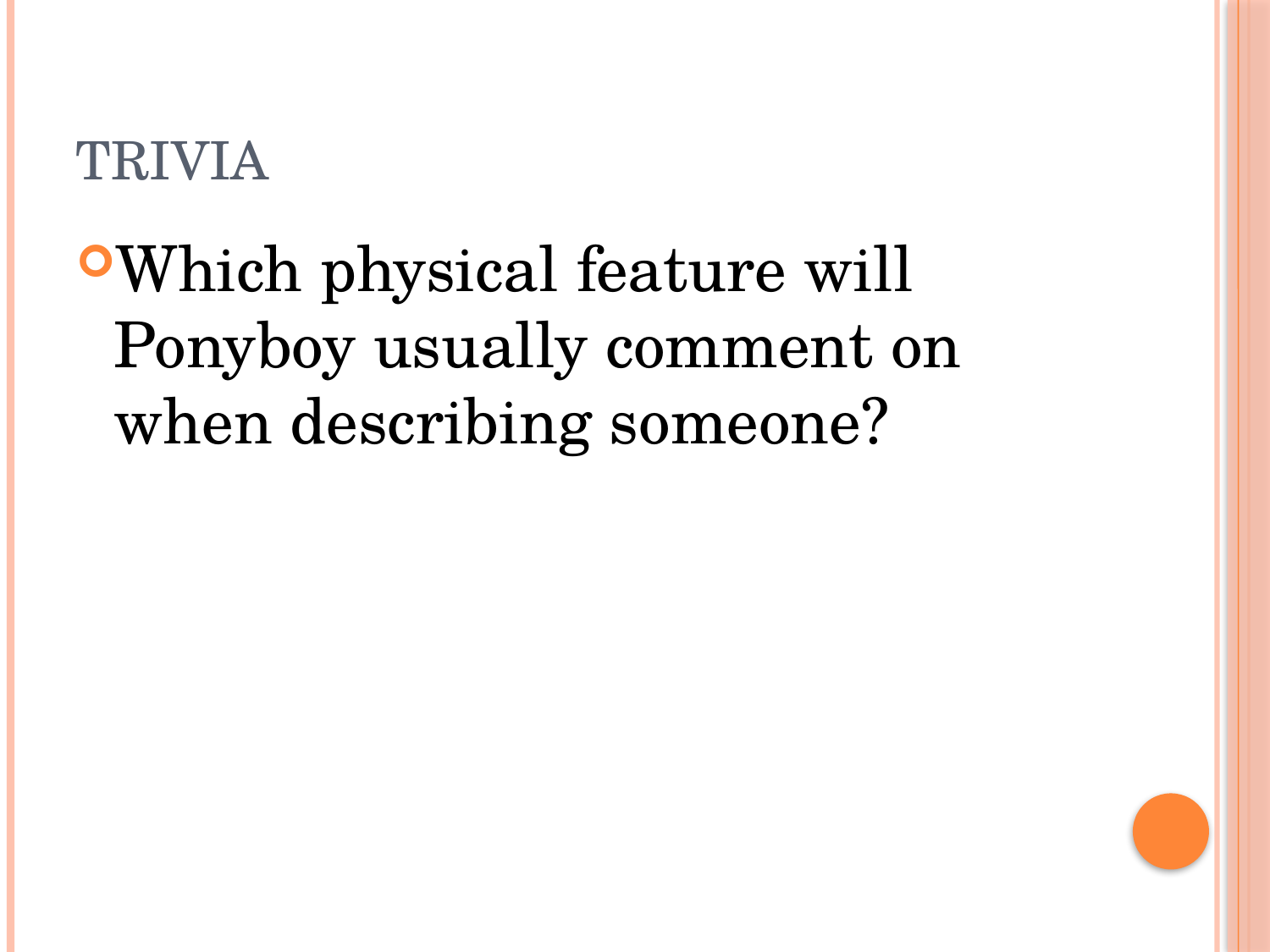

# Trivia
Which physical feature will Ponyboy usually comment on when describing someone?